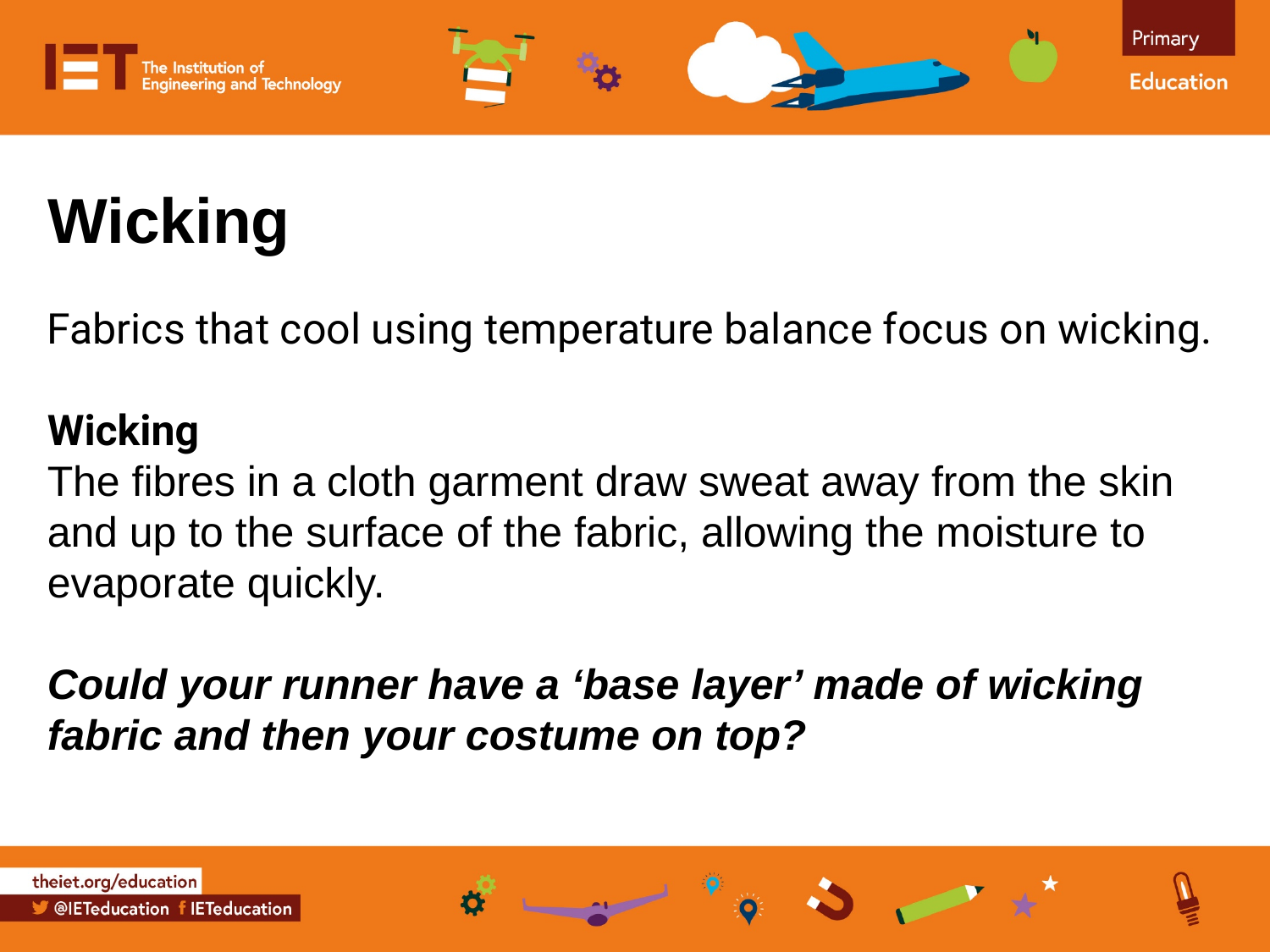

Wicking
Fabrics that cool using temperature balance focus on wicking.

Wicking
The fibres in a cloth garment draw sweat away from the skin and up to the surface of the fabric, allowing the moisture to evaporate quickly.

Could your runner have a ‘base layer’ made of wicking fabric and then your costume on top?